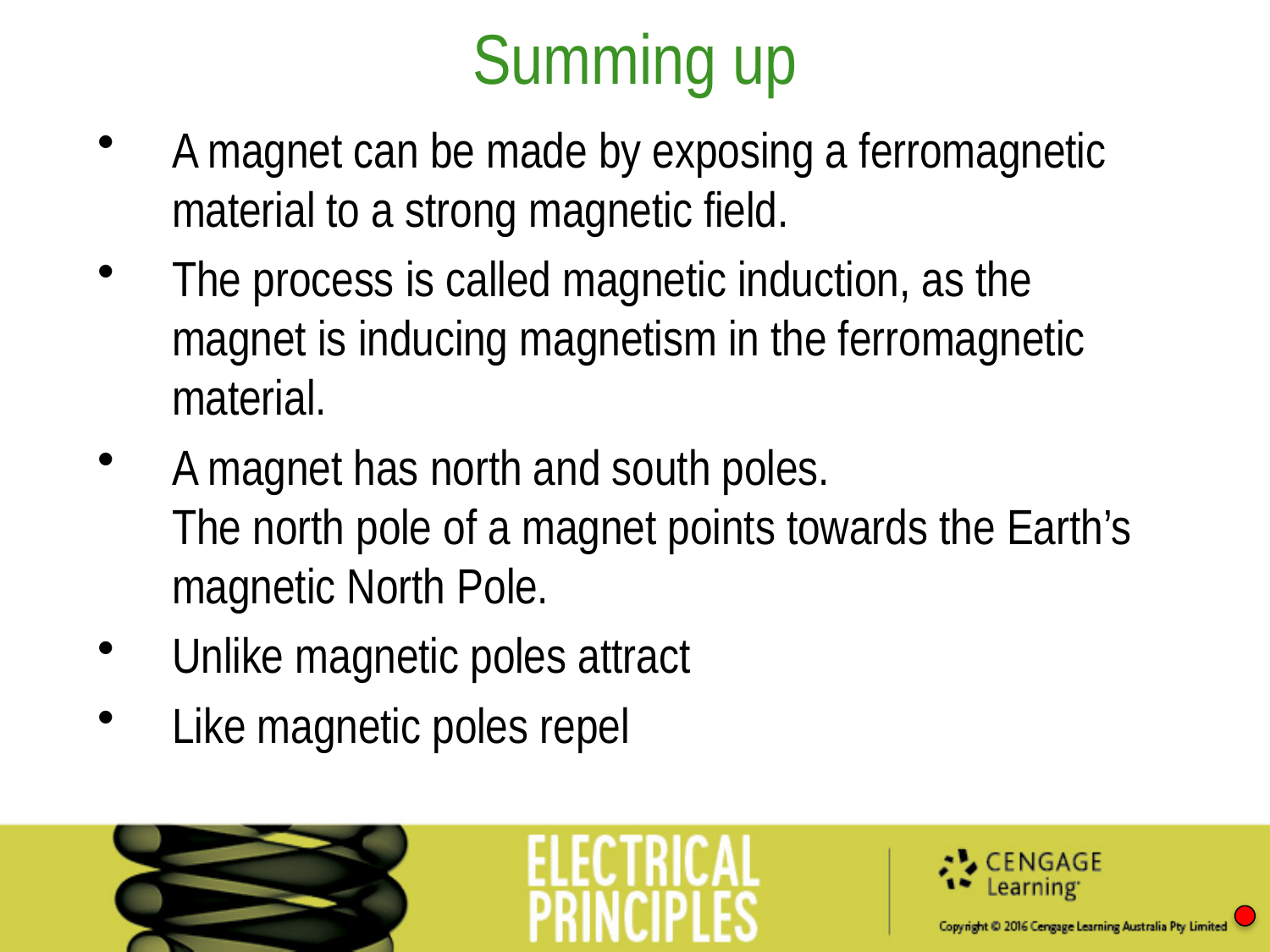

Summing up
A magnet can be made by exposing a ferromagnetic material to a strong magnetic field.
The process is called magnetic induction, as the magnet is inducing magnetism in the ferromagnetic material.
A magnet has north and south poles.
The north pole of a magnet points towards the Earth’s magnetic North Pole.
Unlike magnetic poles attract
Like magnetic poles repel